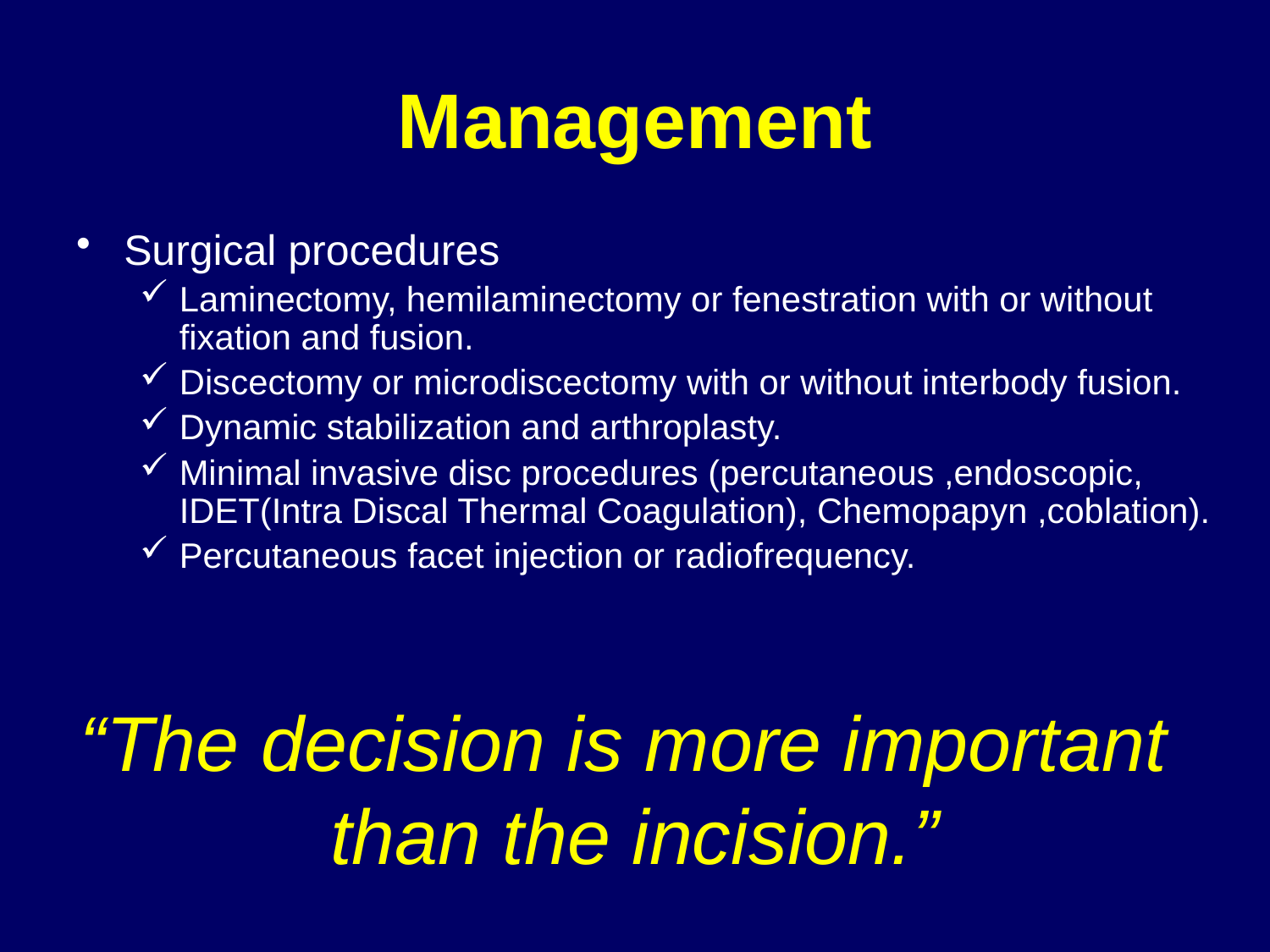

# Management
Surgical procedures
Laminectomy, hemilaminectomy or fenestration with or without fixation and fusion.
Discectomy or microdiscectomy with or without interbody fusion.
Dynamic stabilization and arthroplasty.
Minimal invasive disc procedures (percutaneous ,endoscopic, IDET(Intra Discal Thermal Coagulation), Chemopapyn ,coblation).
Percutaneous facet injection or radiofrequency.

“The decision is more important
than the incision.”